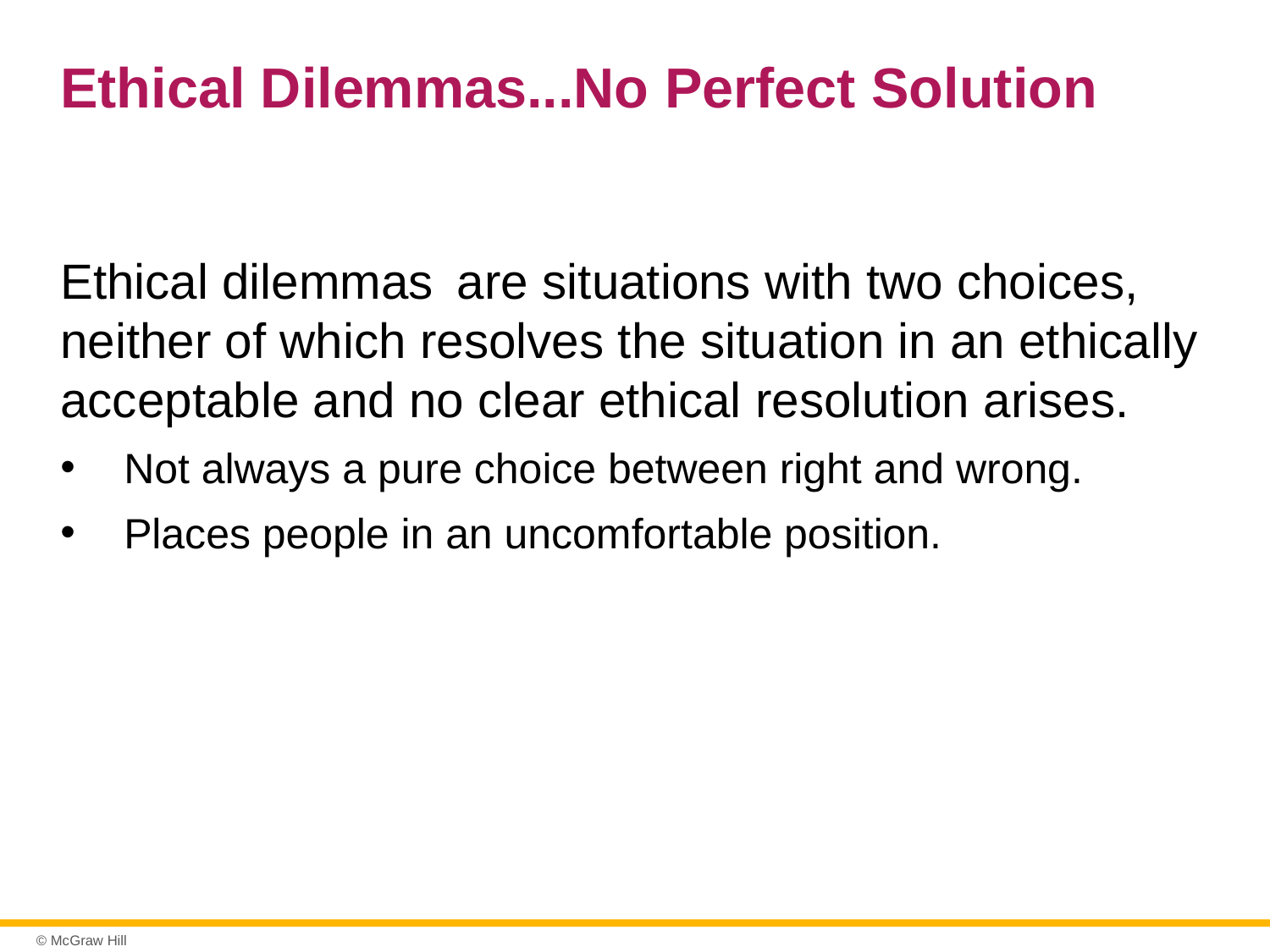

# Ethical Dilemmas...No Perfect Solution
Ethical dilemmas  are situations with two choices, neither of which resolves the situation in an ethically acceptable and no clear ethical resolution arises.
Not always a pure choice between right and wrong.
Places people in an uncomfortable position.